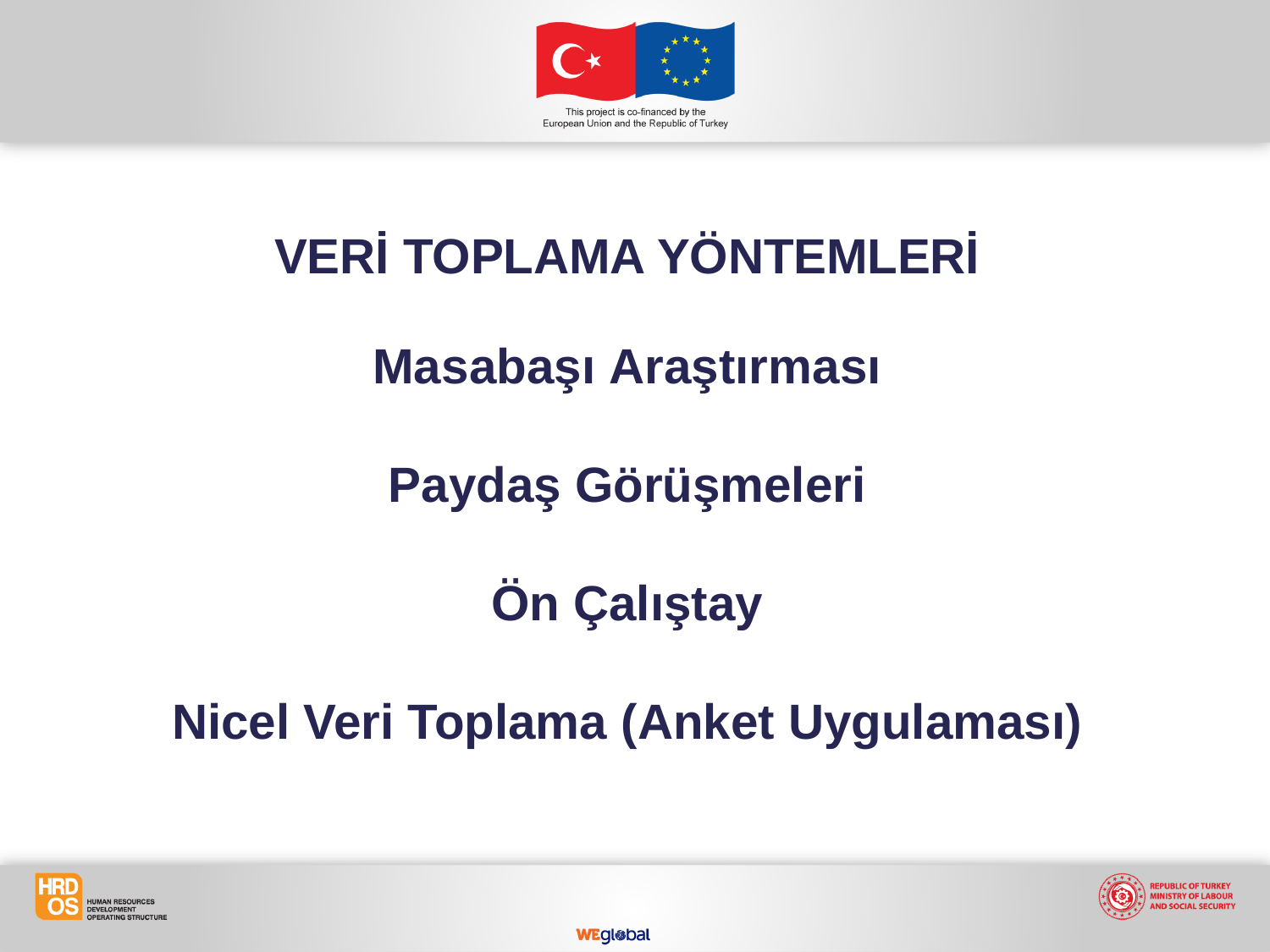

VERİ TOPLAMA YÖNTEMLERİ

Masabaşı Araştırması

Paydaş Görüşmeleri

Ön Çalıştay

Nicel Veri Toplama (Anket Uygulaması)